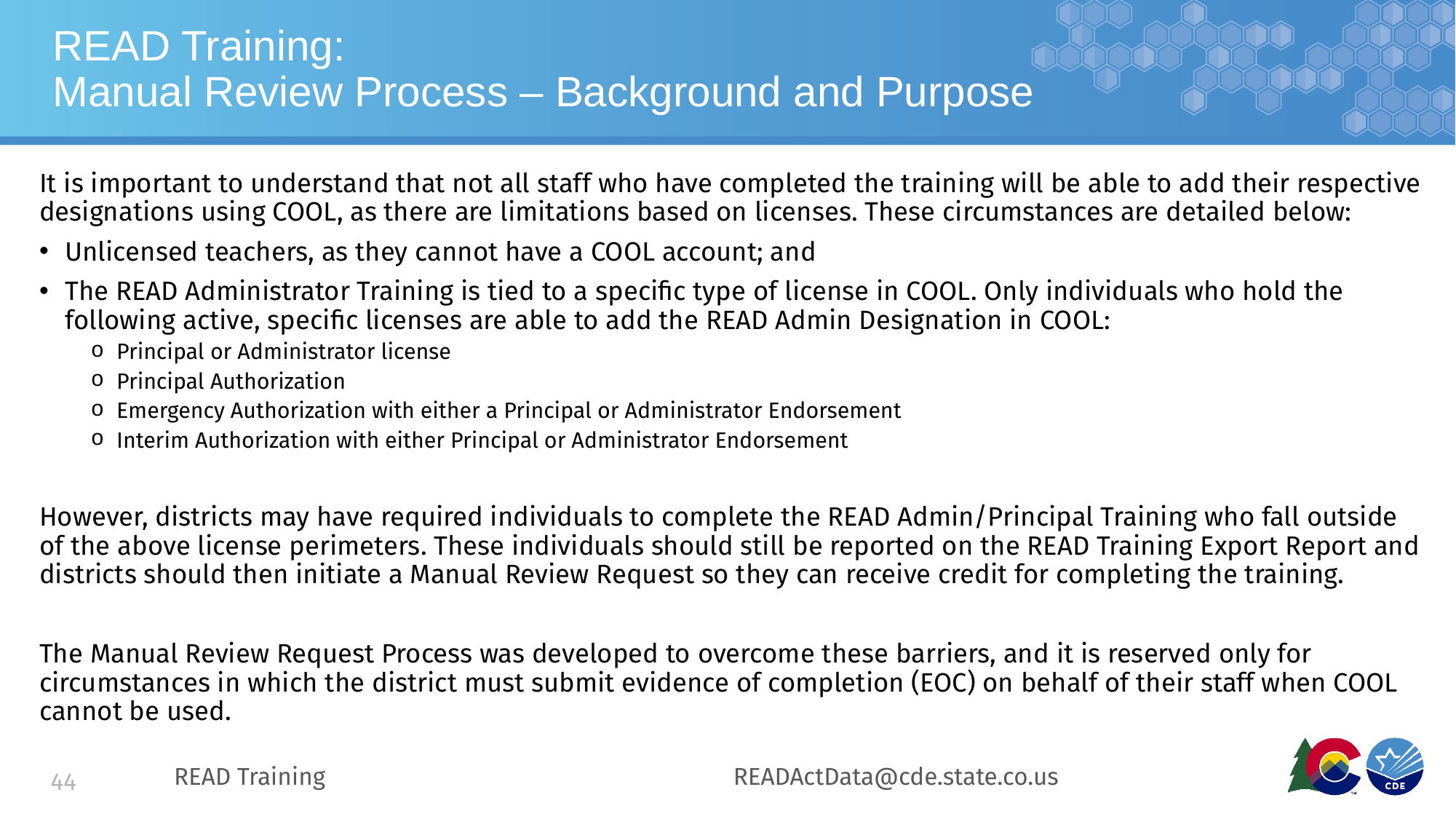

# READ Training: Manual Review Process – Background and Purpose
It is important to understand that not all staff who have completed the training will be able to add their respective designations using COOL, as there are limitations based on licenses. These circumstances are detailed below:
Unlicensed teachers, as they cannot have a COOL account; and
The READ Administrator Training is tied to a specific type of license in COOL. Only individuals who hold the following active, specific licenses are able to add the READ Admin Designation in COOL:
Principal or Administrator license
Principal Authorization
Emergency Authorization with either a Principal or Administrator Endorsement
Interim Authorization with either Principal or Administrator Endorsement

However, districts may have required individuals to complete the READ Admin/Principal Training who fall outside of the above license perimeters. These individuals should still be reported on the READ Training Export Report and districts should then initiate a Manual Review Request so they can receive credit for completing the training.

The Manual Review Request Process was developed to overcome these barriers, and it is reserved only for circumstances in which the district must submit evidence of completion (EOC) on behalf of their staff when COOL cannot be used.

READ Training
READActData@cde.state.co.us
44